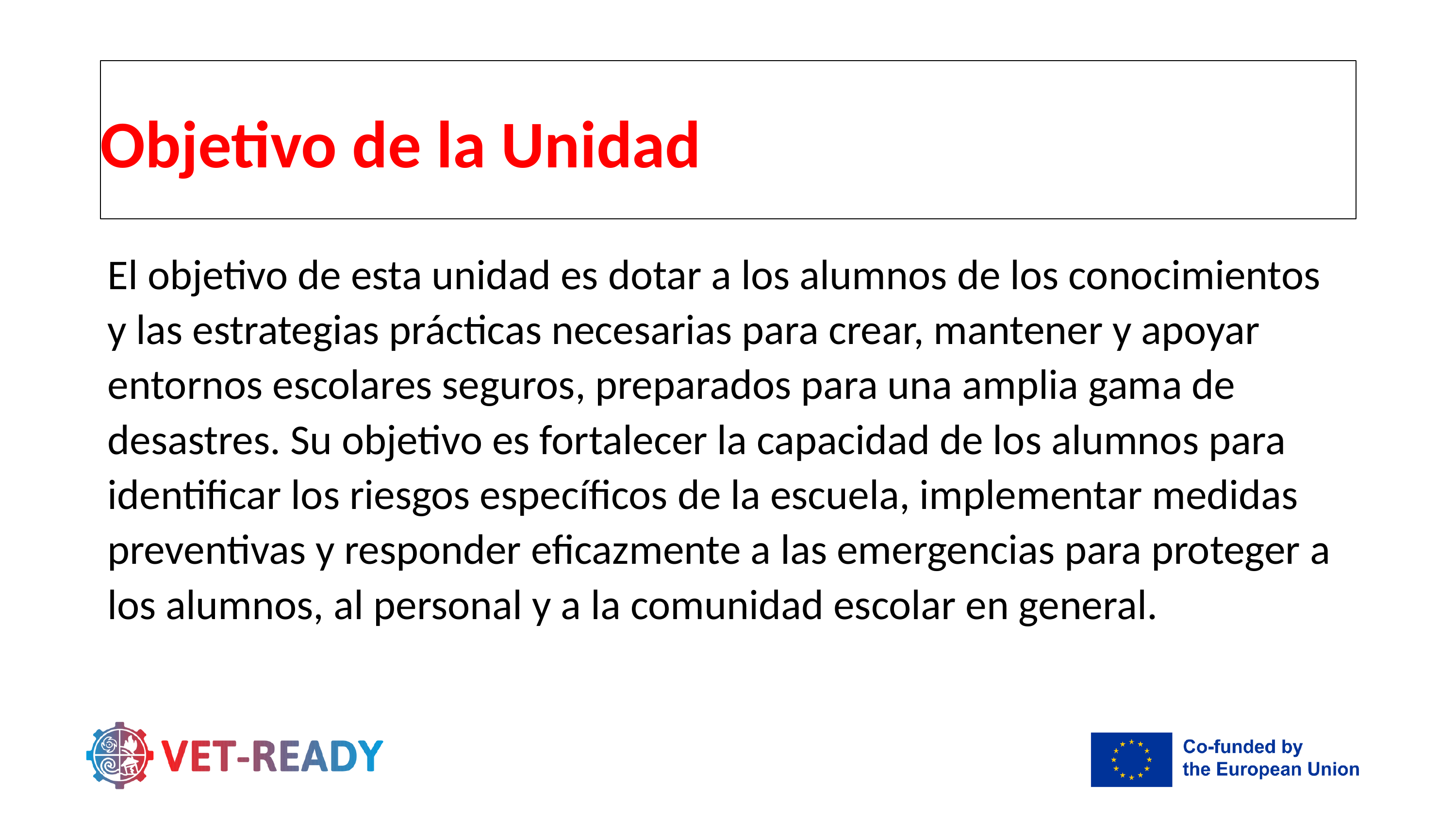

Objetivo de la Unidad
El objetivo de esta unidad es dotar a los alumnos de los conocimientos y las estrategias prácticas necesarias para crear, mantener y apoyar entornos escolares seguros, preparados para una amplia gama de desastres. Su objetivo es fortalecer la capacidad de los alumnos para identificar los riesgos específicos de la escuela, implementar medidas preventivas y responder eficazmente a las emergencias para proteger a los alumnos, al personal y a la comunidad escolar en general.